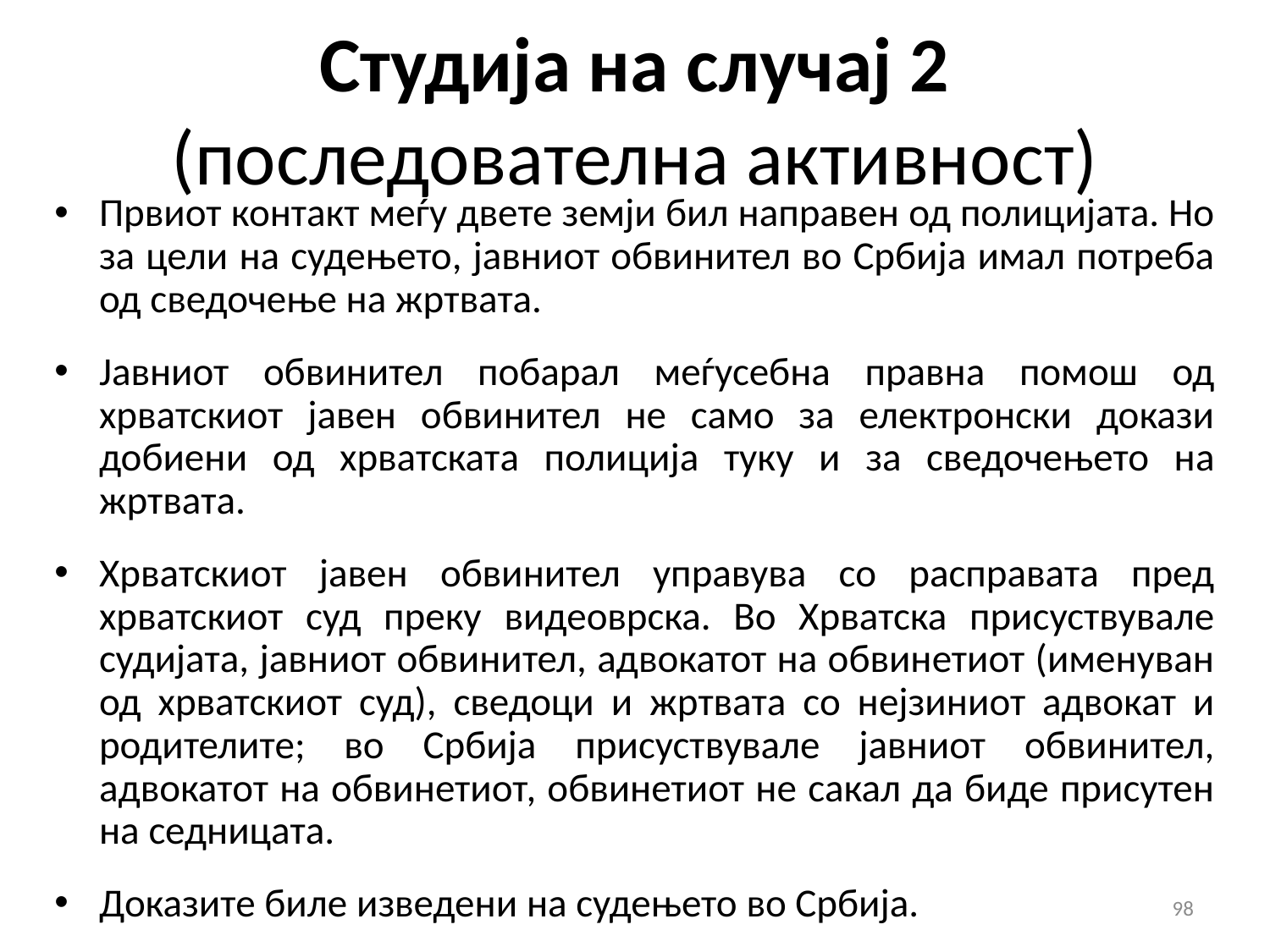

# Студија на случај 2 (последователна активност)
Првиот контакт меѓу двете земји бил направен од полицијата. Но за цели на судењето, јавниот обвинител во Србија имал потреба од сведочење на жртвата.
Јавниот обвинител побарал меѓусебна правна помош од хрватскиот јавен обвинител не само за електронски докази добиени од хрватската полиција туку и за сведочењето на жртвата.
Хрватскиот јавен обвинител управува со расправата пред хрватскиот суд преку видеоврска. Во Хрватска присуствувале судијата, јавниот обвинител, адвокатот на обвинетиот (именуван од хрватскиот суд), сведоци и жртвата со нејзиниот адвокат и родителите; во Србија присуствувале јавниот обвинител, адвокатот на обвинетиот, обвинетиот не сакал да биде присутен на седницата.
Доказите биле изведени на судењето во Србија.

98